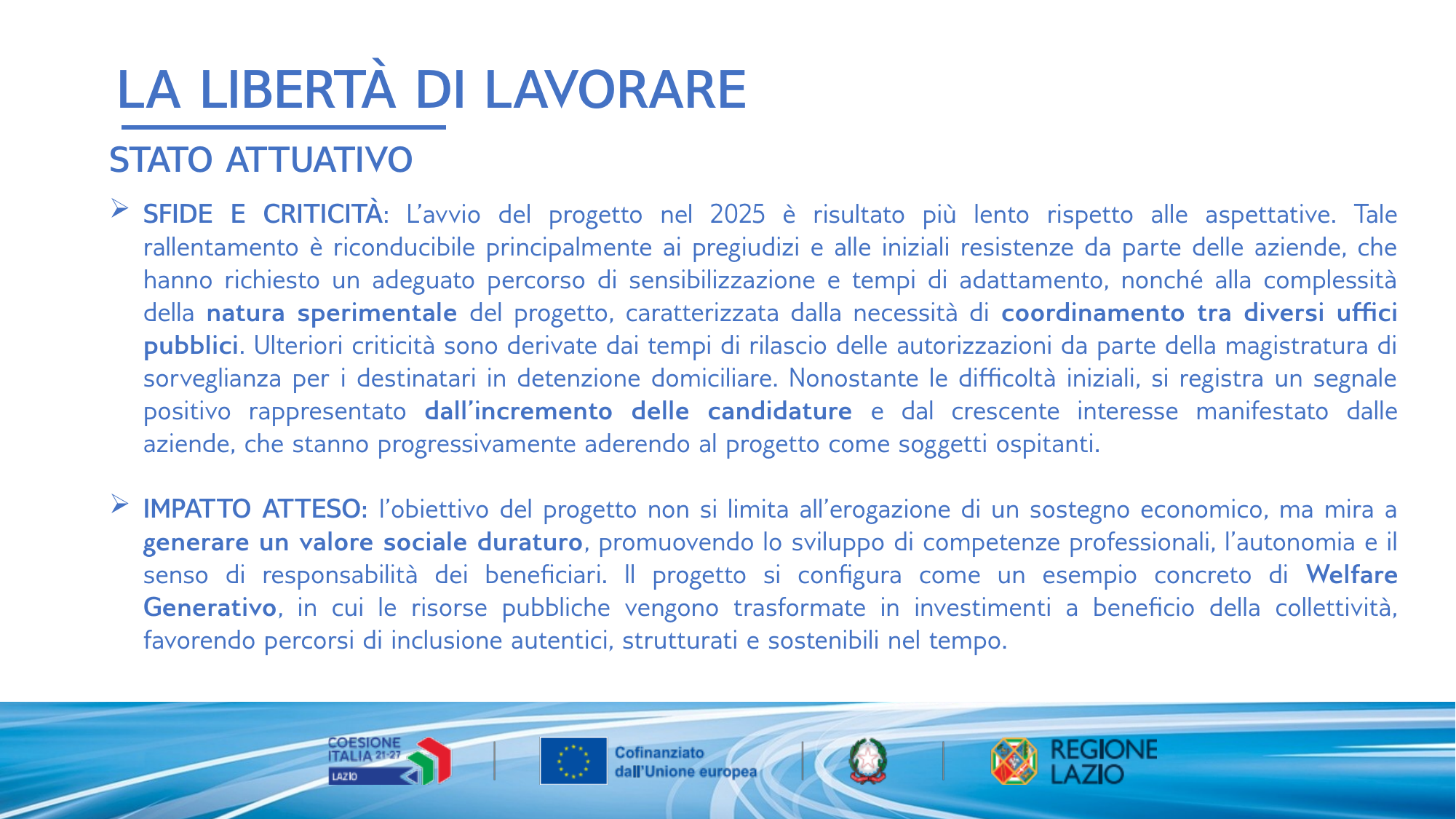

LA LIBERTÀ DI LAVORARE
STATO ATTUATIVO
SFIDE E CRITICITÀ: L’avvio del progetto nel 2025 è risultato più lento rispetto alle aspettative. Tale rallentamento è riconducibile principalmente ai pregiudizi e alle iniziali resistenze da parte delle aziende, che hanno richiesto un adeguato percorso di sensibilizzazione e tempi di adattamento, nonché alla complessità della natura sperimentale del progetto, caratterizzata dalla necessità di coordinamento tra diversi uffici pubblici. Ulteriori criticità sono derivate dai tempi di rilascio delle autorizzazioni da parte della magistratura di sorveglianza per i destinatari in detenzione domiciliare. Nonostante le difficoltà iniziali, si registra un segnale positivo rappresentato dall’incremento delle candidature e dal crescente interesse manifestato dalle aziende, che stanno progressivamente aderendo al progetto come soggetti ospitanti.

IMPATTO ATTESO: l’obiettivo del progetto non si limita all’erogazione di un sostegno economico, ma mira a generare un valore sociale duraturo, promuovendo lo sviluppo di competenze professionali, l’autonomia e il senso di responsabilità dei beneficiari. Il progetto si configura come un esempio concreto di Welfare Generativo, in cui le risorse pubbliche vengono trasformate in investimenti a beneficio della collettività, favorendo percorsi di inclusione autentici, strutturati e sostenibili nel tempo.